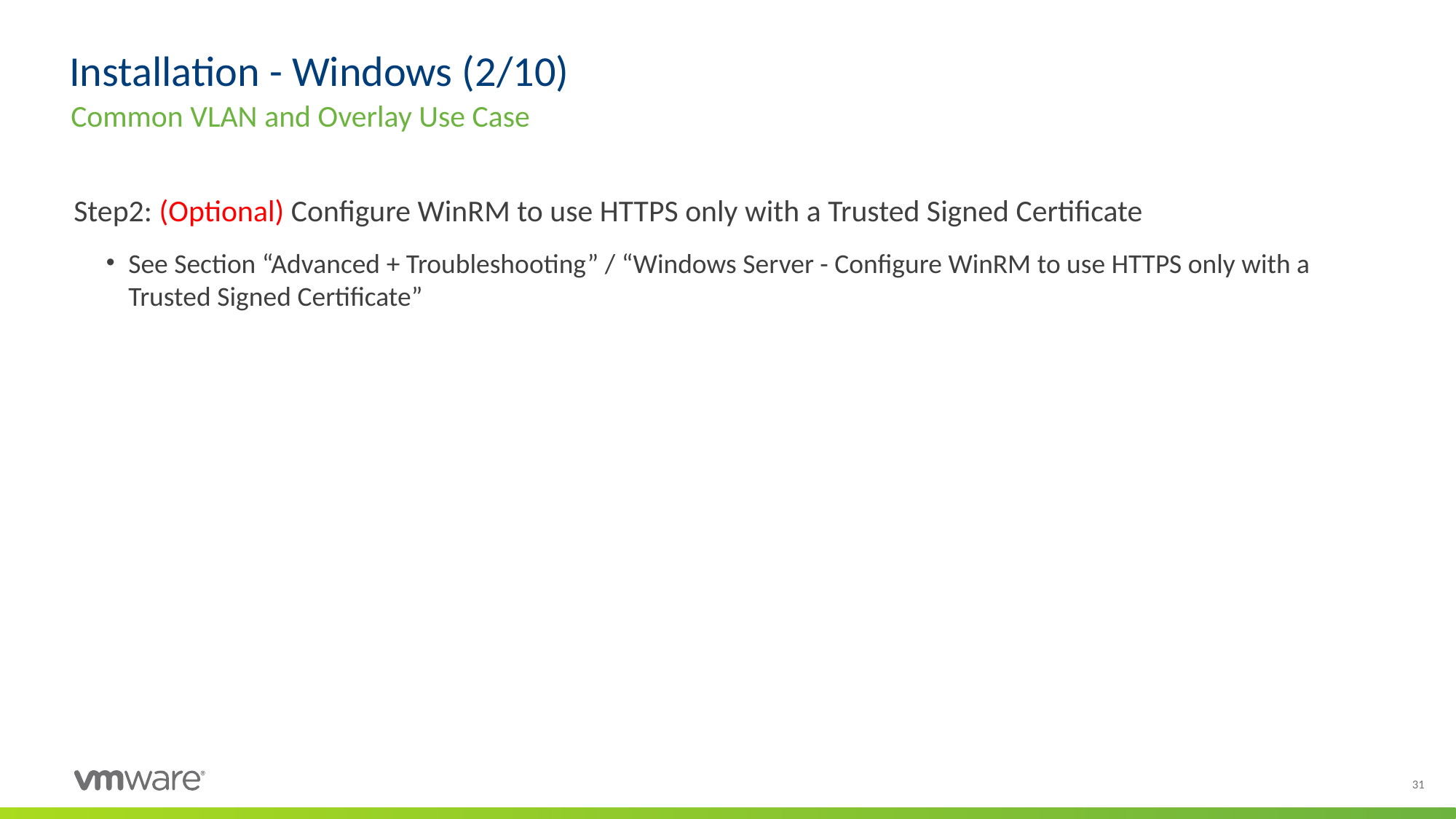

# Installation - Windows (2/10)
Common VLAN and Overlay Use Case
Step2: (Optional) Configure WinRM to use HTTPS only with a Trusted Signed Certificate
See Section “Advanced + Troubleshooting” / “Windows Server - Configure WinRM to use HTTPS only with a Trusted Signed Certificate”